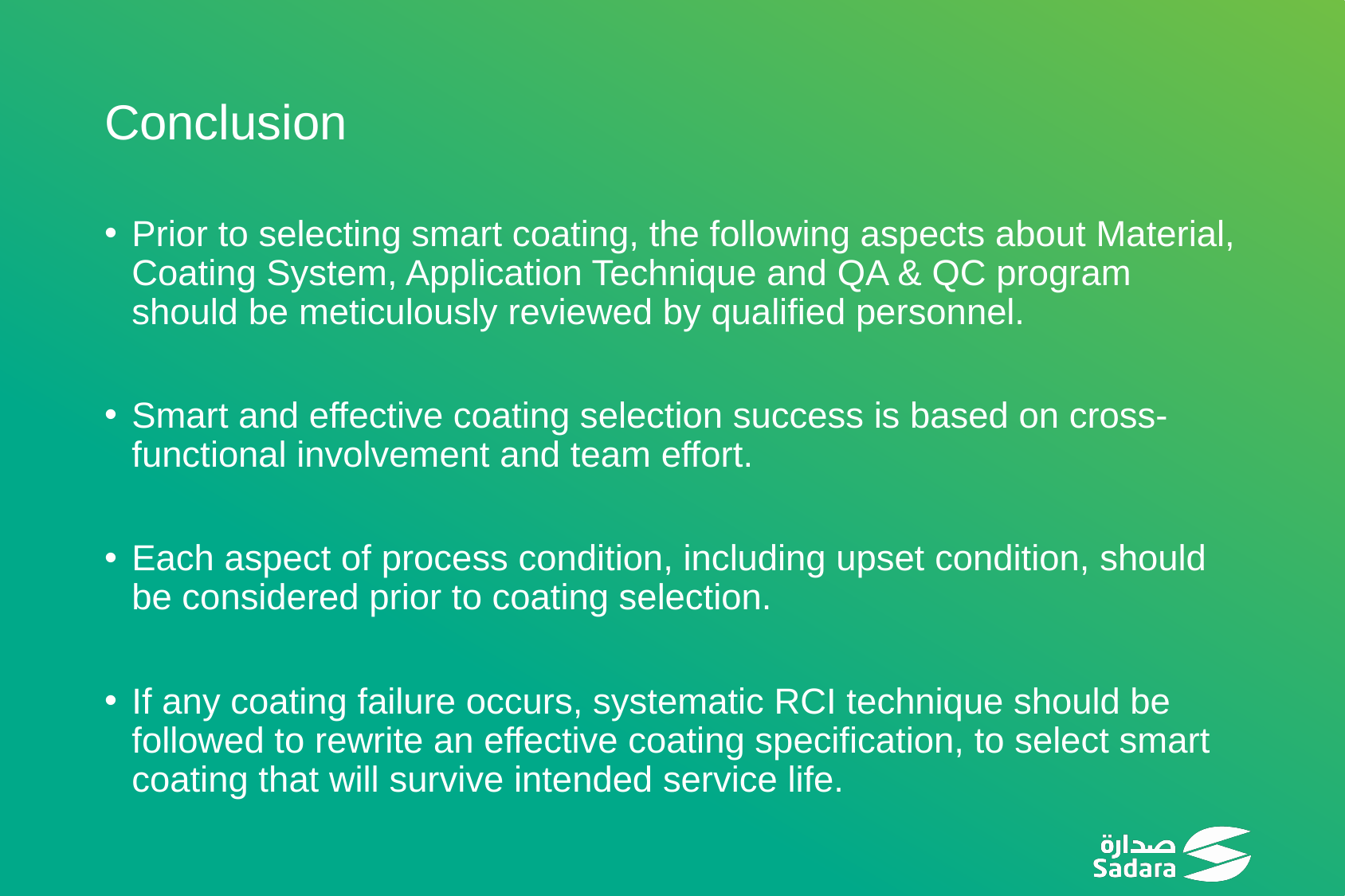

Conclusion

Prior to selecting smart coating, the following aspects about Material, Coating System, Application Technique and QA & QC program should be meticulously reviewed by qualified personnel.

Smart and effective coating selection success is based on cross-functional involvement and team effort.

Each aspect of process condition, including upset condition, should be considered prior to coating selection.

If any coating failure occurs, systematic RCI technique should be followed to rewrite an effective coating specification, to select smart coating that will survive intended service life.